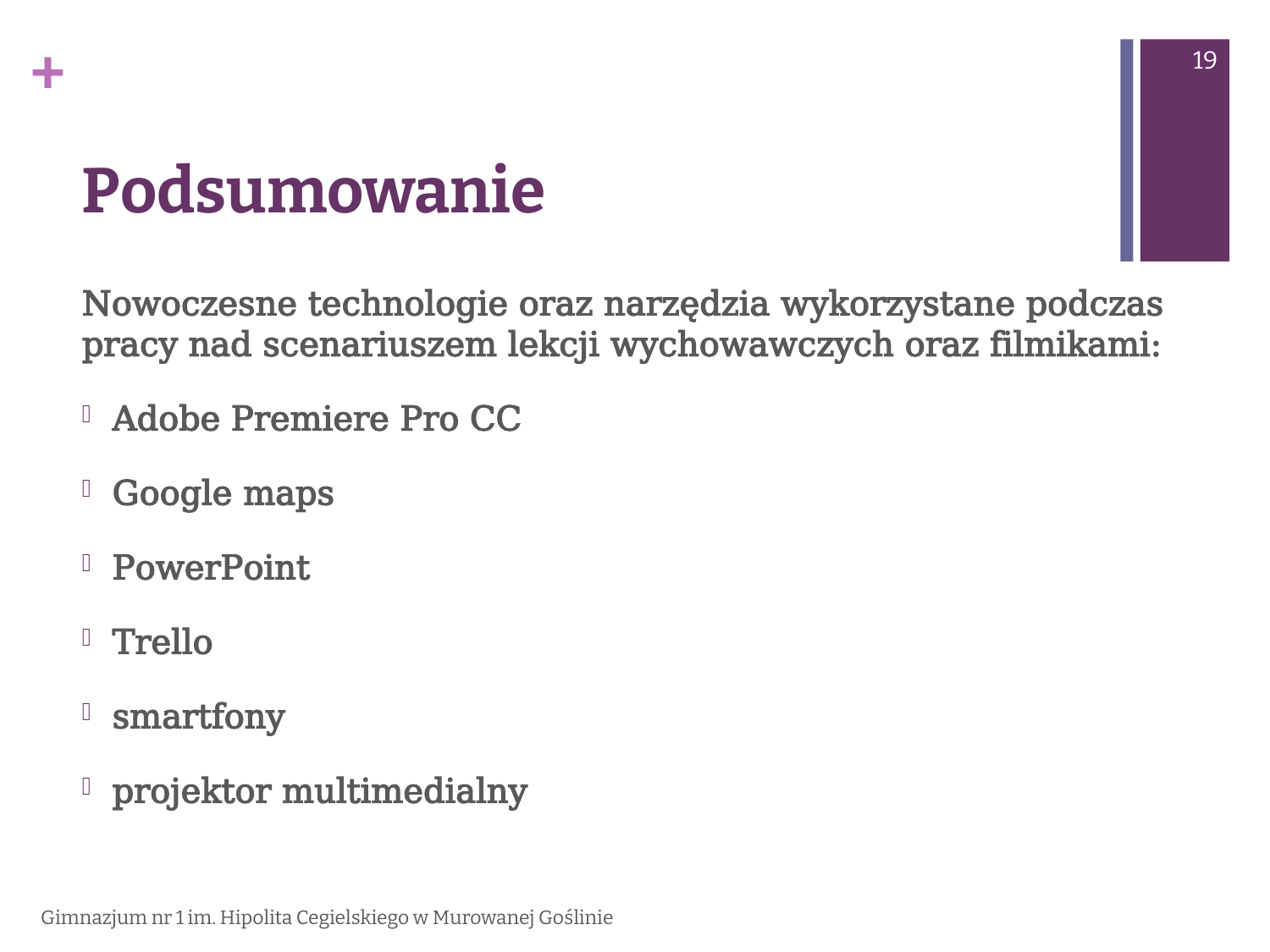

19
# Podsumowanie
Nowoczesne technologie oraz narzędzia wykorzystane podczas pracy nad scenariuszem lekcji wychowawczych oraz filmikami:
Adobe Premiere Pro CC
Google maps
PowerPoint
Trello
smartfony
projektor multimedialny

Gimnazjum nr 1 im. Hipolita Cegielskiego w Murowanej Goślinie